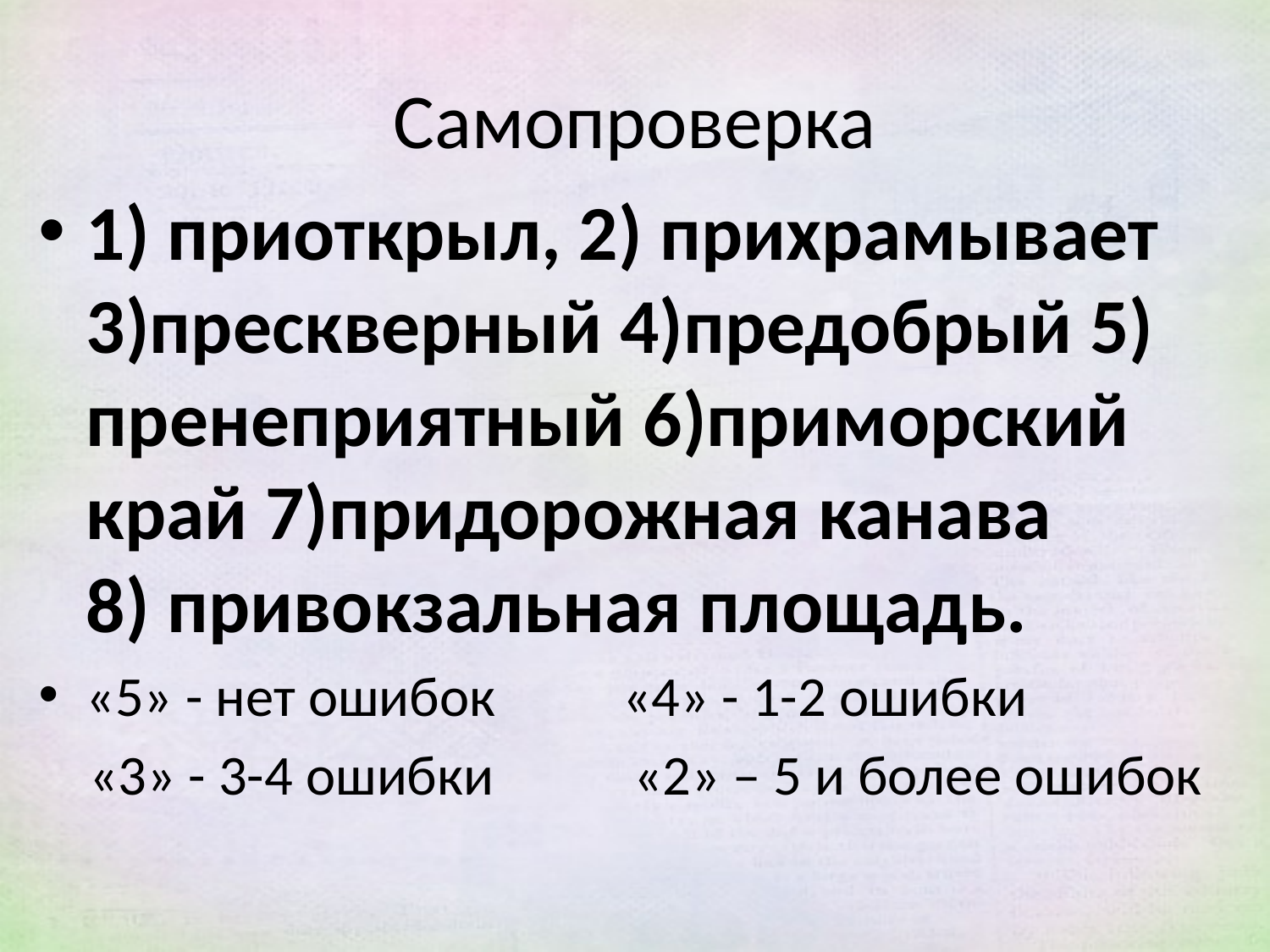

# Самопроверка
1) приоткрыл, 2) прихрамывает 3)прескверный 4)предобрый 5) пренеприятный 6)приморский край 7)придорожная канава         8) привокзальная площадь.
«5» - нет ошибок          «4» - 1-2 ошибки
    «3» - 3-4 ошибки           «2» – 5 и более ошибок